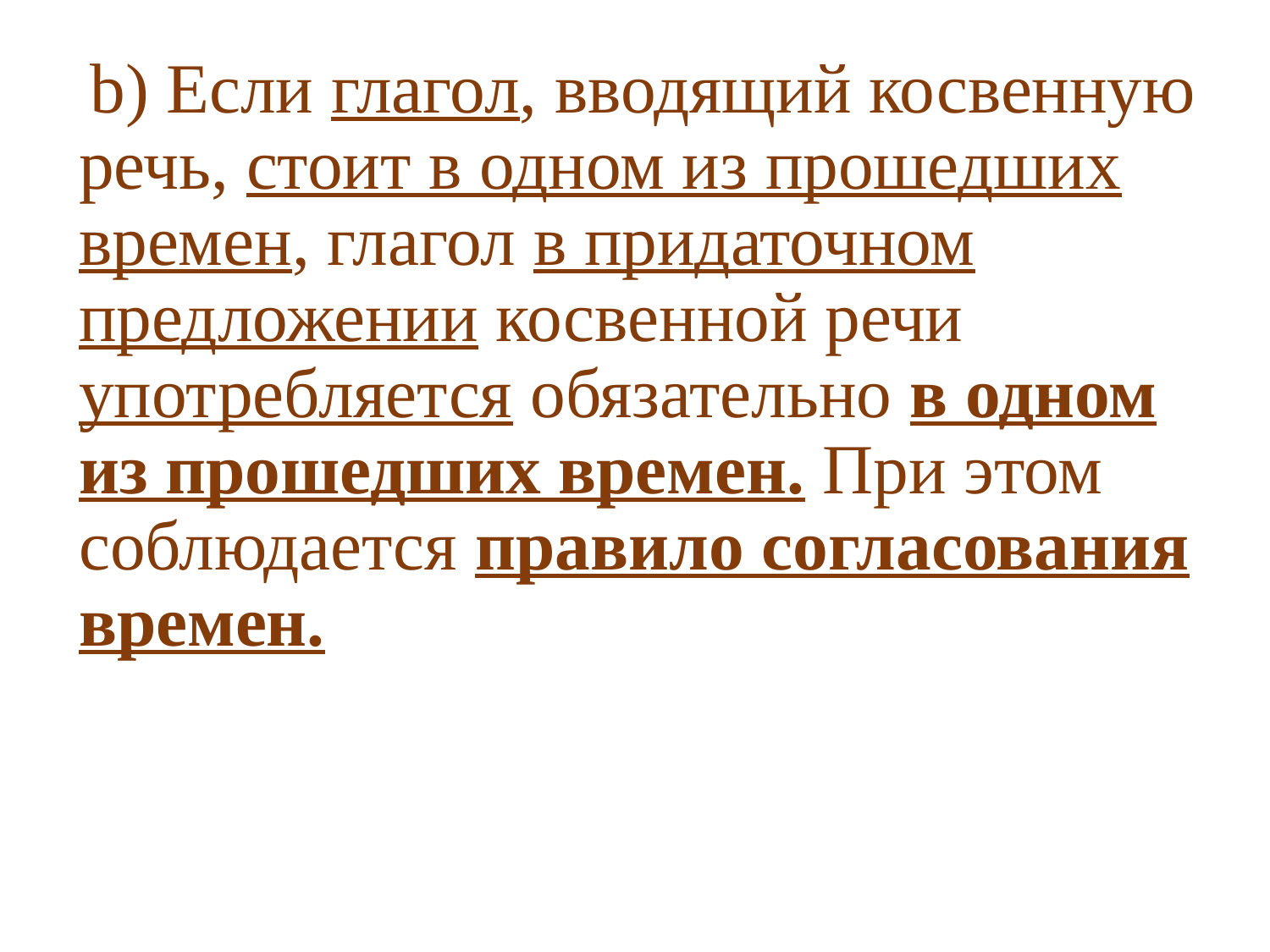

b) Если глагол, вводящий косвенную речь, стоит в одном из прошедших времен, глагол в придаточном предложении косвенной речи употребляется обязательно в одном из прошедших времен. При этом соблюдается правило согласования времен.

#